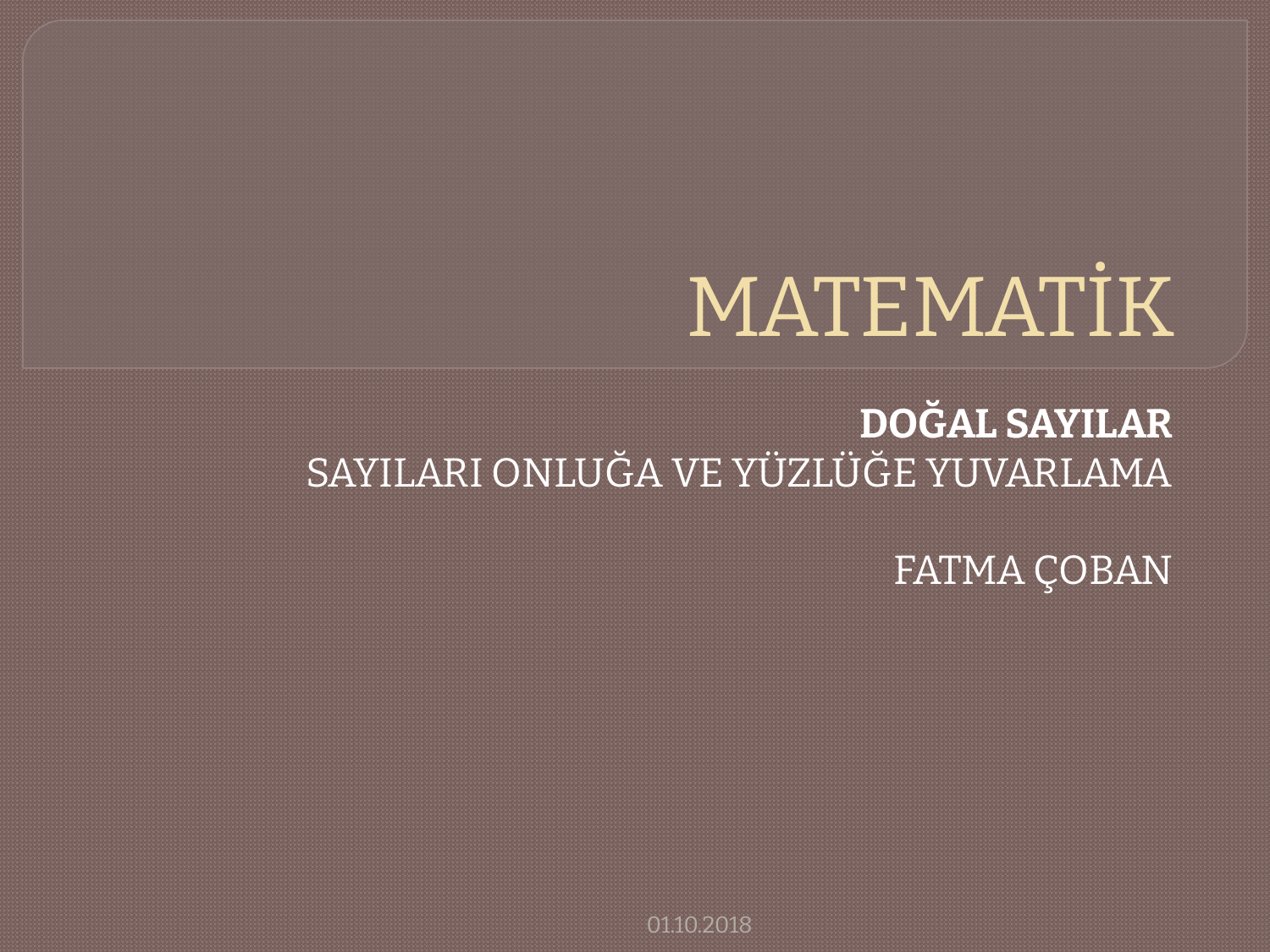

# MATEMATİK
DOĞAL SAYILAR
SAYILARI ONLUĞA VE YÜZLÜĞE YUVARLAMA

FATMA ÇOBAN

01.10.2018